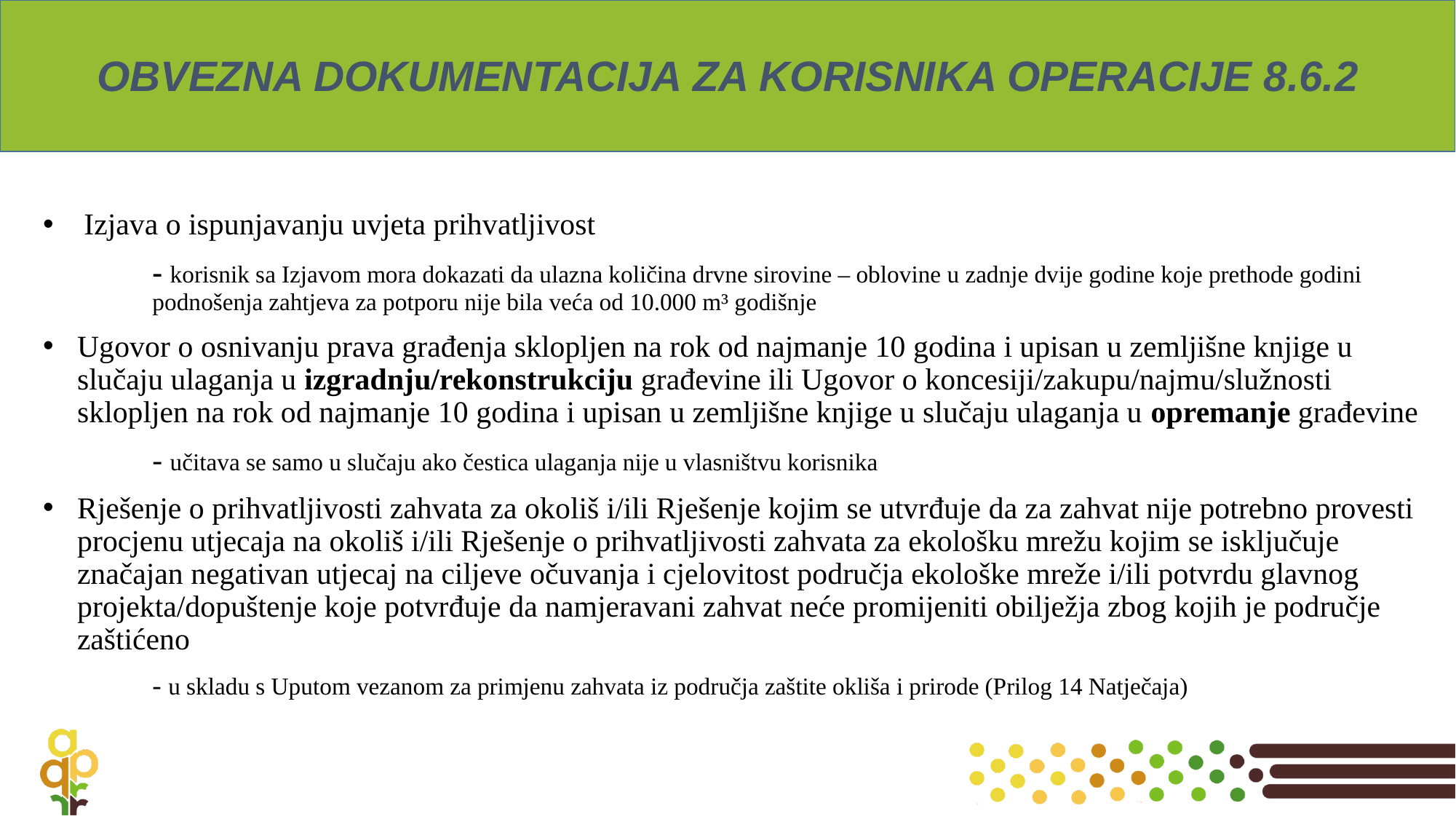

# OBVEZNA DOKUMENTACIJA ZA KORISNIKA OPERACIJE 8.6.2

Izjava o ispunjavanju uvjeta prihvatljivost
	- korisnik sa Izjavom mora dokazati da ulazna količina drvne sirovine – oblovine u zadnje dvije godine koje prethode godini 	podnošenja zahtjeva za potporu nije bila veća od 10.000 m³ godišnje
Ugovor o osnivanju prava građenja sklopljen na rok od najmanje 10 godina i upisan u zemljišne knjige u slučaju ulaganja u izgradnju/rekonstrukciju građevine ili Ugovor o koncesiji/zakupu/najmu/služnosti sklopljen na rok od najmanje 10 godina i upisan u zemljišne knjige u slučaju ulaganja u opremanje građevine
	- učitava se samo u slučaju ako čestica ulaganja nije u vlasništvu korisnika
Rješenje o prihvatljivosti zahvata za okoliš i/ili Rješenje kojim se utvrđuje da za zahvat nije potrebno provesti procjenu utjecaja na okoliš i/ili Rješenje o prihvatljivosti zahvata za ekološku mrežu kojim se isključuje značajan negativan utjecaj na ciljeve očuvanja i cjelovitost područja ekološke mreže i/ili potvrdu glavnog projekta/dopuštenje koje potvrđuje da namjeravani zahvat neće promijeniti obilježja zbog kojih je područje zaštićeno
	- u skladu s Uputom vezanom za primjenu zahvata iz područja zaštite okliša i prirode (Prilog 14 Natječaja)